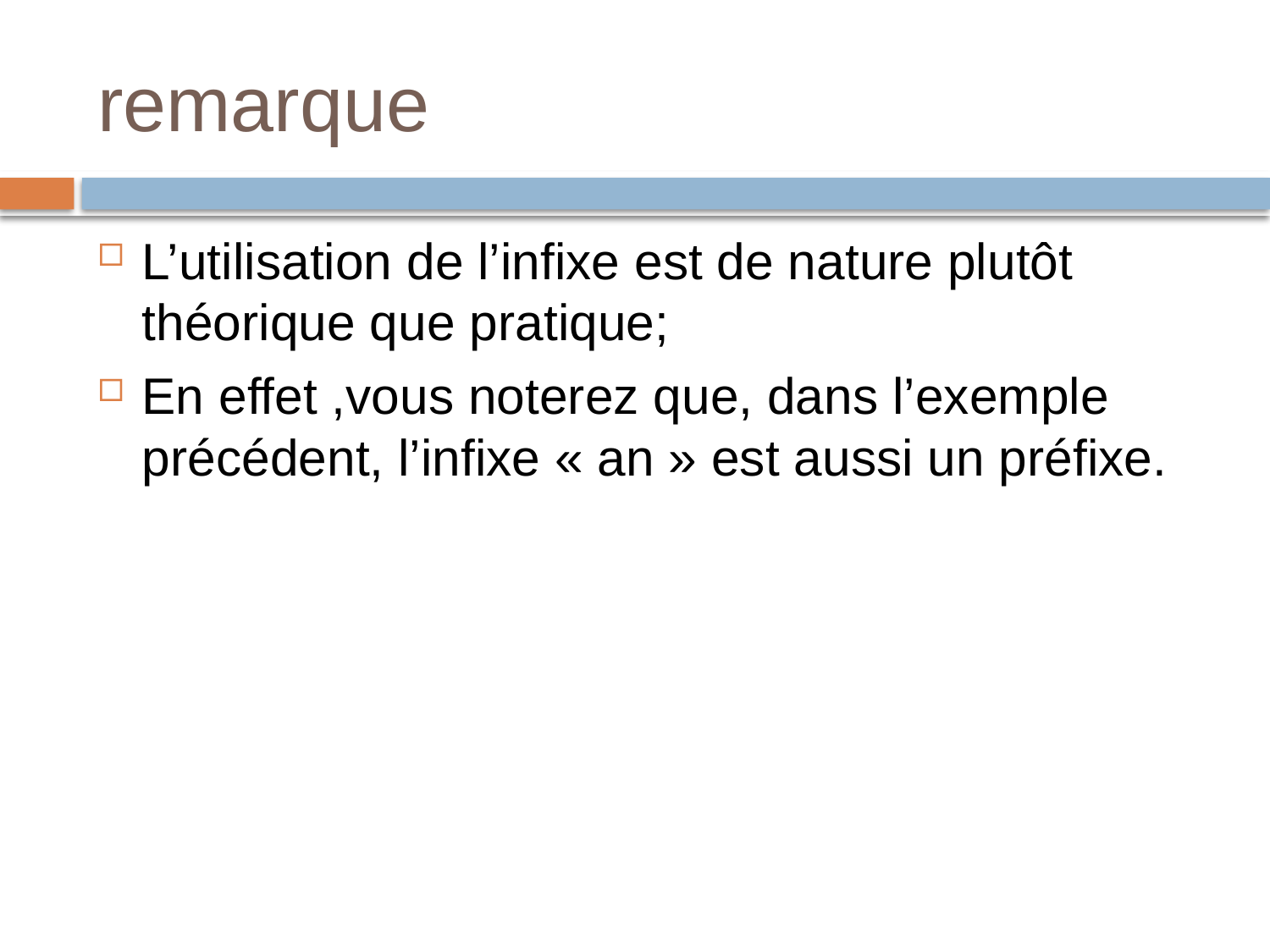

# remarque
L’utilisation de l’infixe est de nature plutôt théorique que pratique;
En effet ,vous noterez que, dans l’exemple précédent, l’infixe « an » est aussi un préfixe.